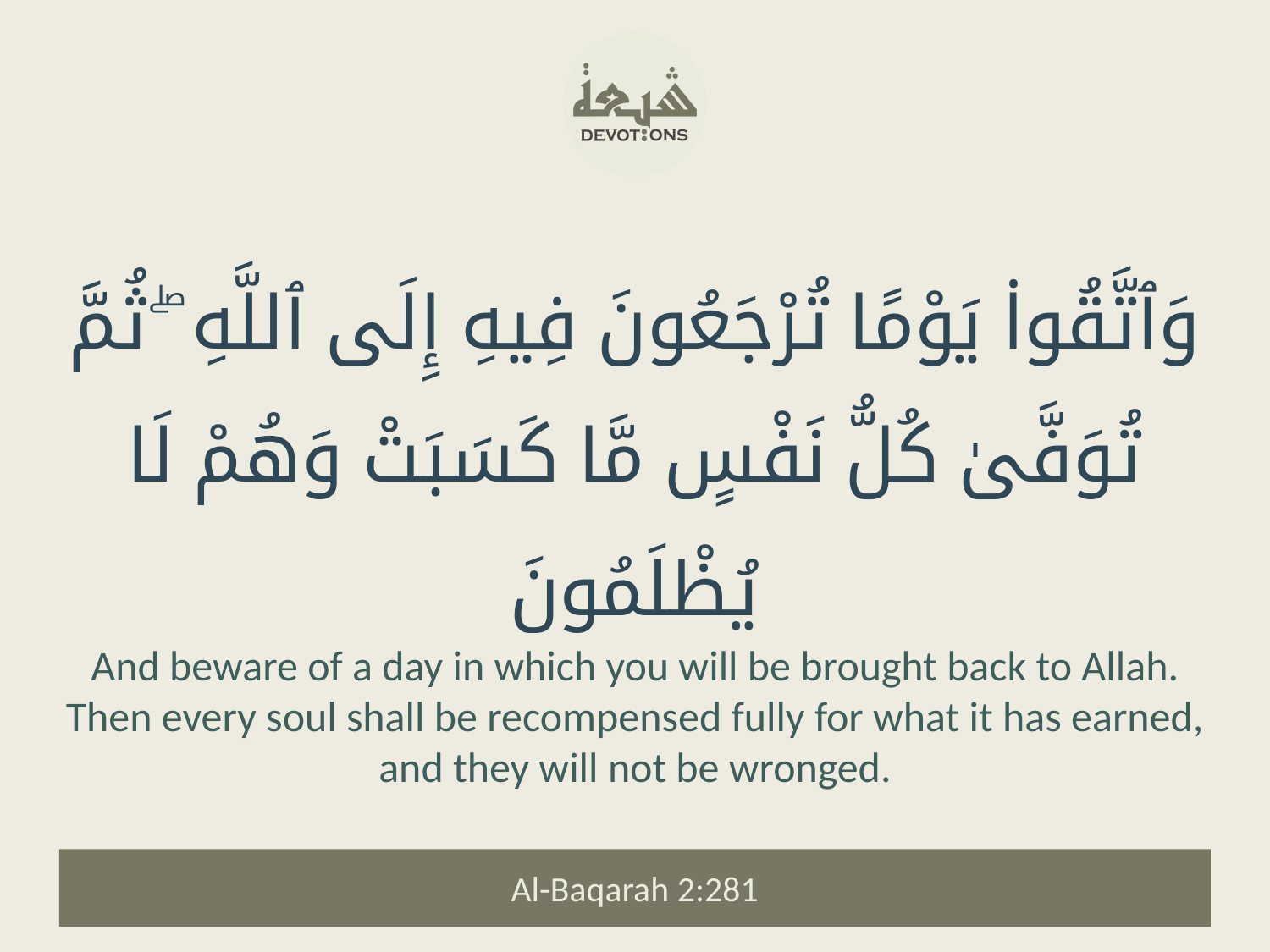

وَٱتَّقُوا۟ يَوْمًا تُرْجَعُونَ فِيهِ إِلَى ٱللَّهِ ۖ ثُمَّ تُوَفَّىٰ كُلُّ نَفْسٍ مَّا كَسَبَتْ وَهُمْ لَا يُظْلَمُونَ
And beware of a day in which you will be brought back to Allah. Then every soul shall be recompensed fully for what it has earned, and they will not be wronged.
Al-Baqarah 2:281